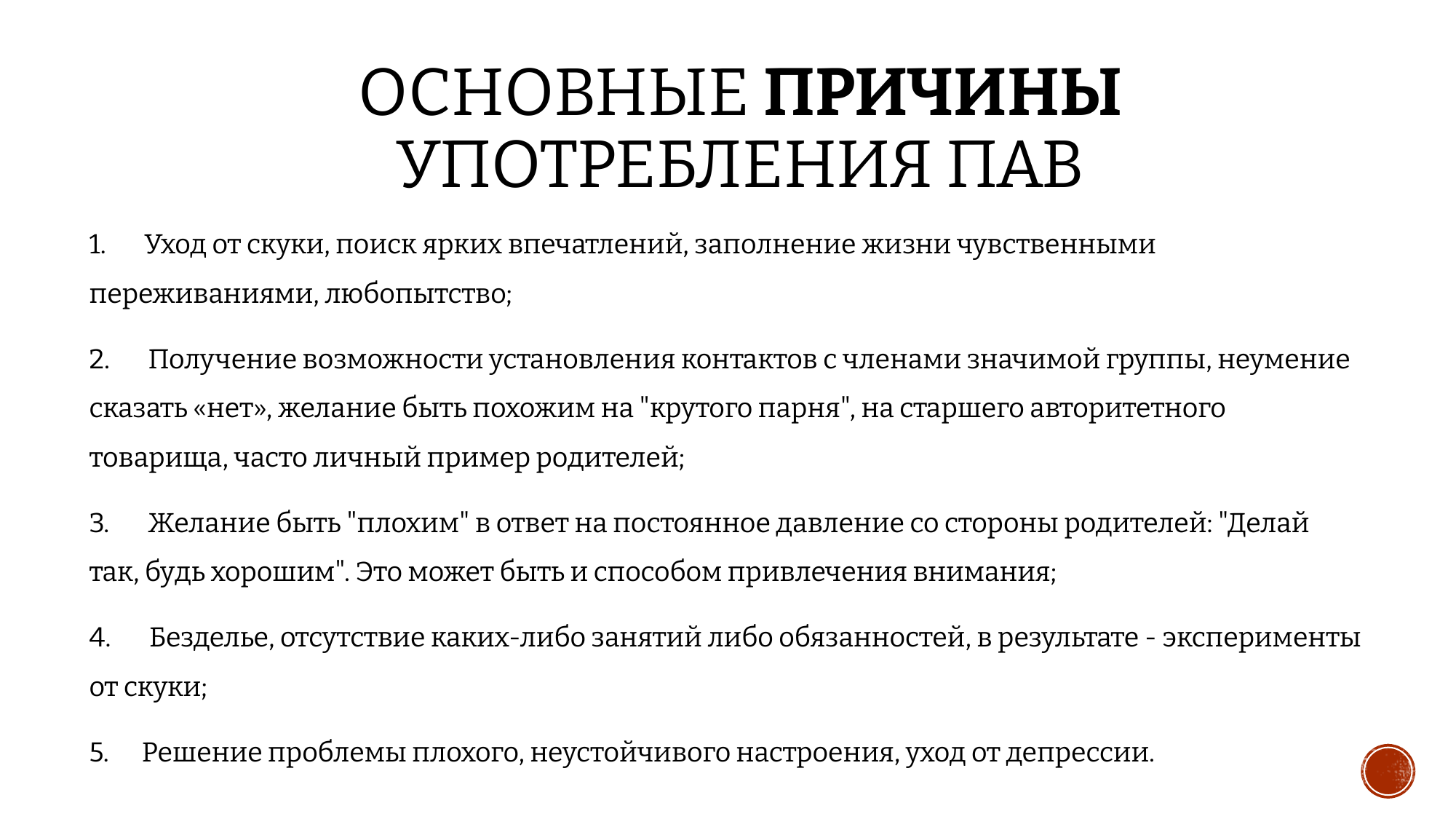

# Основные причины употребления ПАВ
1.       Уход от скуки, поиск ярких впечатлений, заполнение жизни чувственными переживаниями, любопытство;
2.       Получение возможности установления контактов с членами значимой группы, неумение сказать «нет», желание быть похожим на "крутого парня", на старшего авторитетного товарища, часто личный пример родителей;
3.       Желание быть "плохим" в ответ на постоянное давление со стороны родителей: "Делай так, будь хорошим". Это может быть и способом привлечения внимания;
4.       Безделье, отсутствие каких-либо занятий либо обязанностей, в результате - эксперименты от скуки;
5.      Решение проблемы плохого, неустойчивого настроения, уход от депрессии.